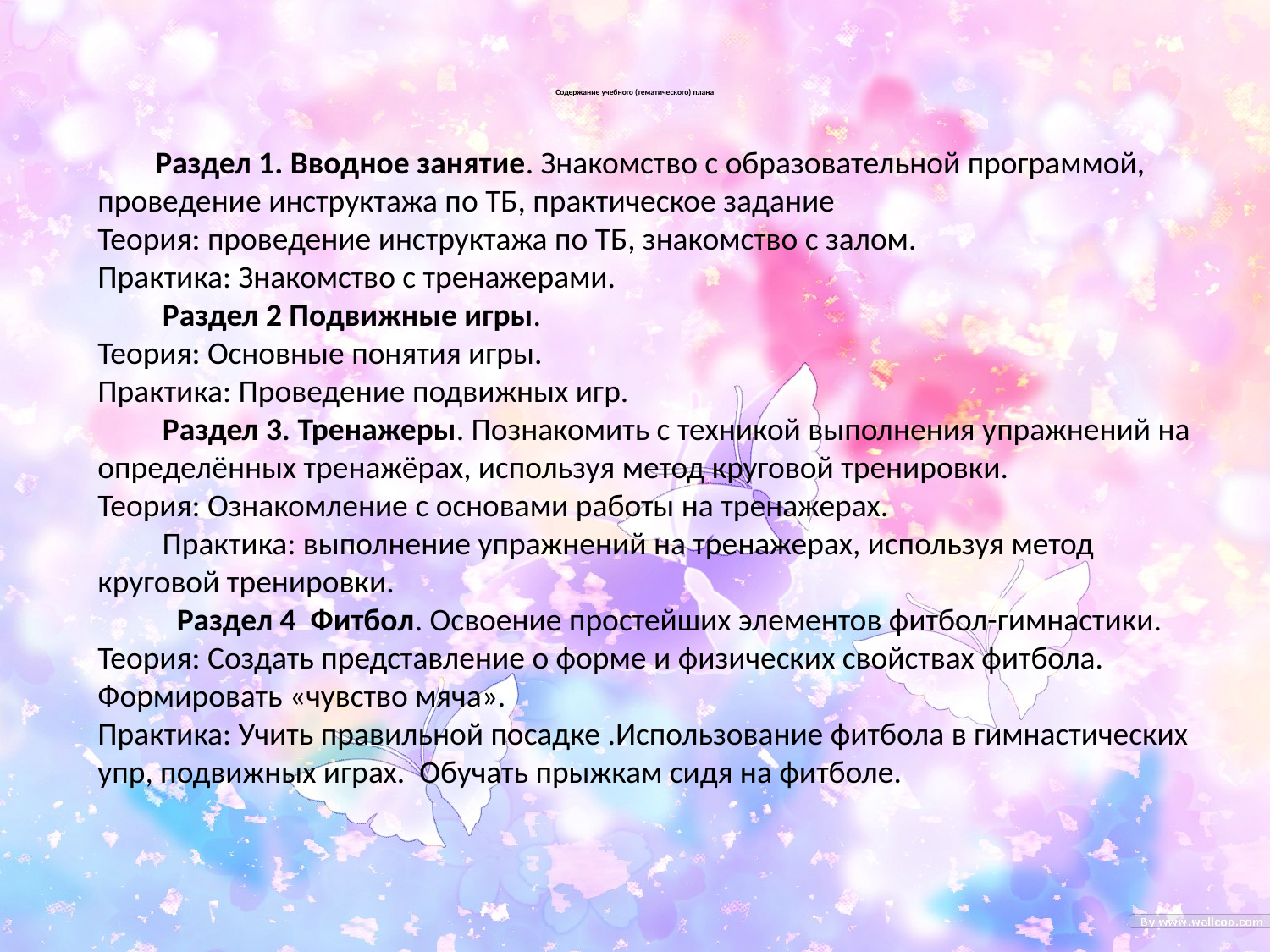

# Содержание учебного (тематического) плана
        Раздел 1. Вводное занятие. Знакомство с образовательной программой, проведение инструктажа по ТБ, практическое задание
Теория: проведение инструктажа по ТБ, знакомство с залом.
Практика: Знакомство с тренажерами.
         Раздел 2 Подвижные игры.
Теория: Основные понятия игры.
Практика: Проведение подвижных игр.
         Раздел 3. Тренажеры. Познакомить с техникой выполнения упражнений на определённых тренажёрах, используя метод круговой тренировки.
Теория: Ознакомление с основами работы на тренажерах.
         Практика: выполнение упражнений на тренажерах, используя метод круговой тренировки.
           Раздел 4  Фитбол. Освоение простейших элементов фитбол-гимнастики.
Теория: Создать представление о форме и физических свойствах фитбола. Формировать «чувство мяча».
Практика: Учить правильной посадке .Использование фитбола в гимнастических упр, подвижных играх.  Обучать прыжкам сидя на фитболе.